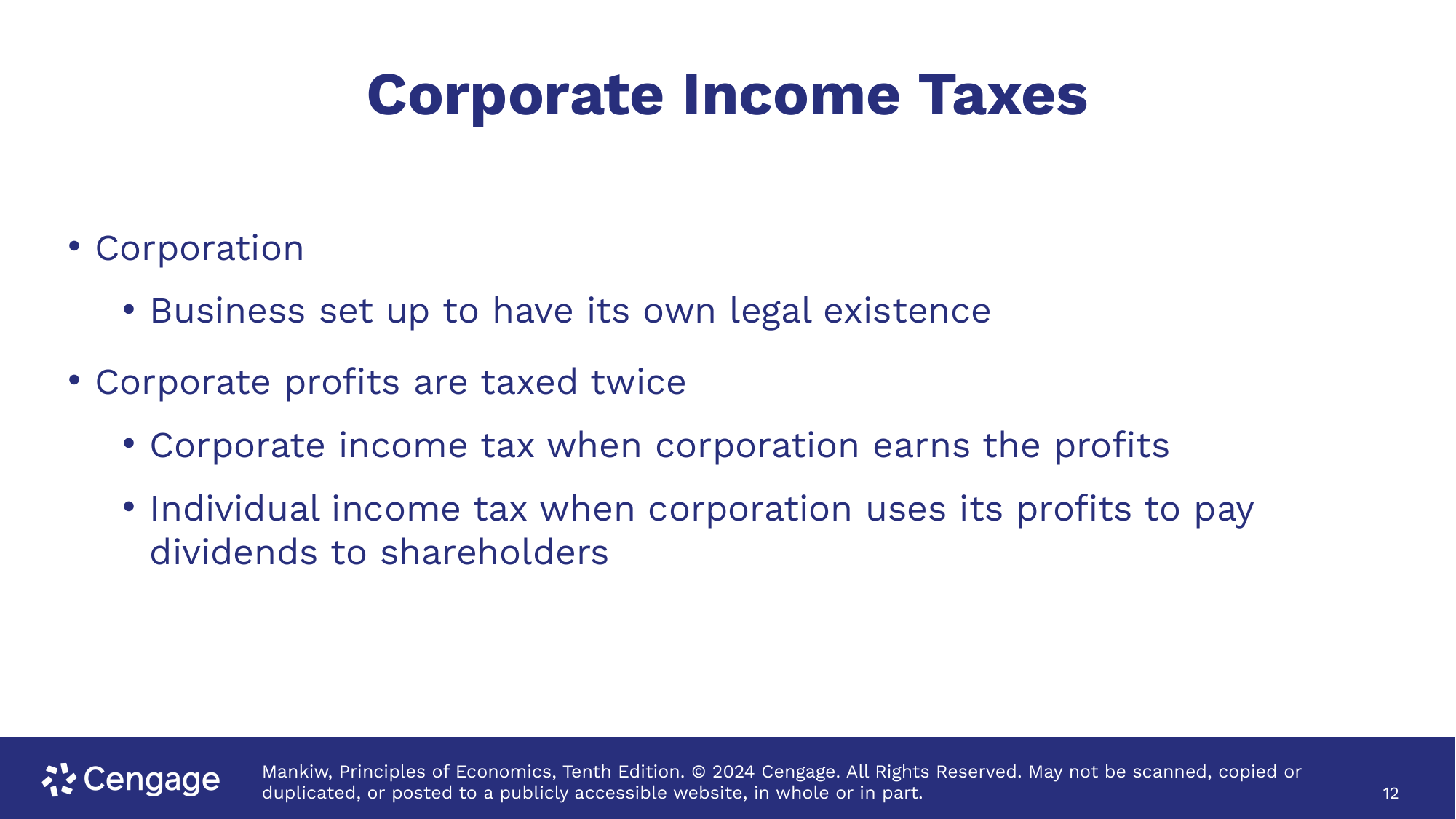

# Corporate Income Taxes
Corporation
Business set up to have its own legal existence
Corporate profits are taxed twice
Corporate income tax when corporation earns the profits
Individual income tax when corporation uses its profits to pay dividends to shareholders